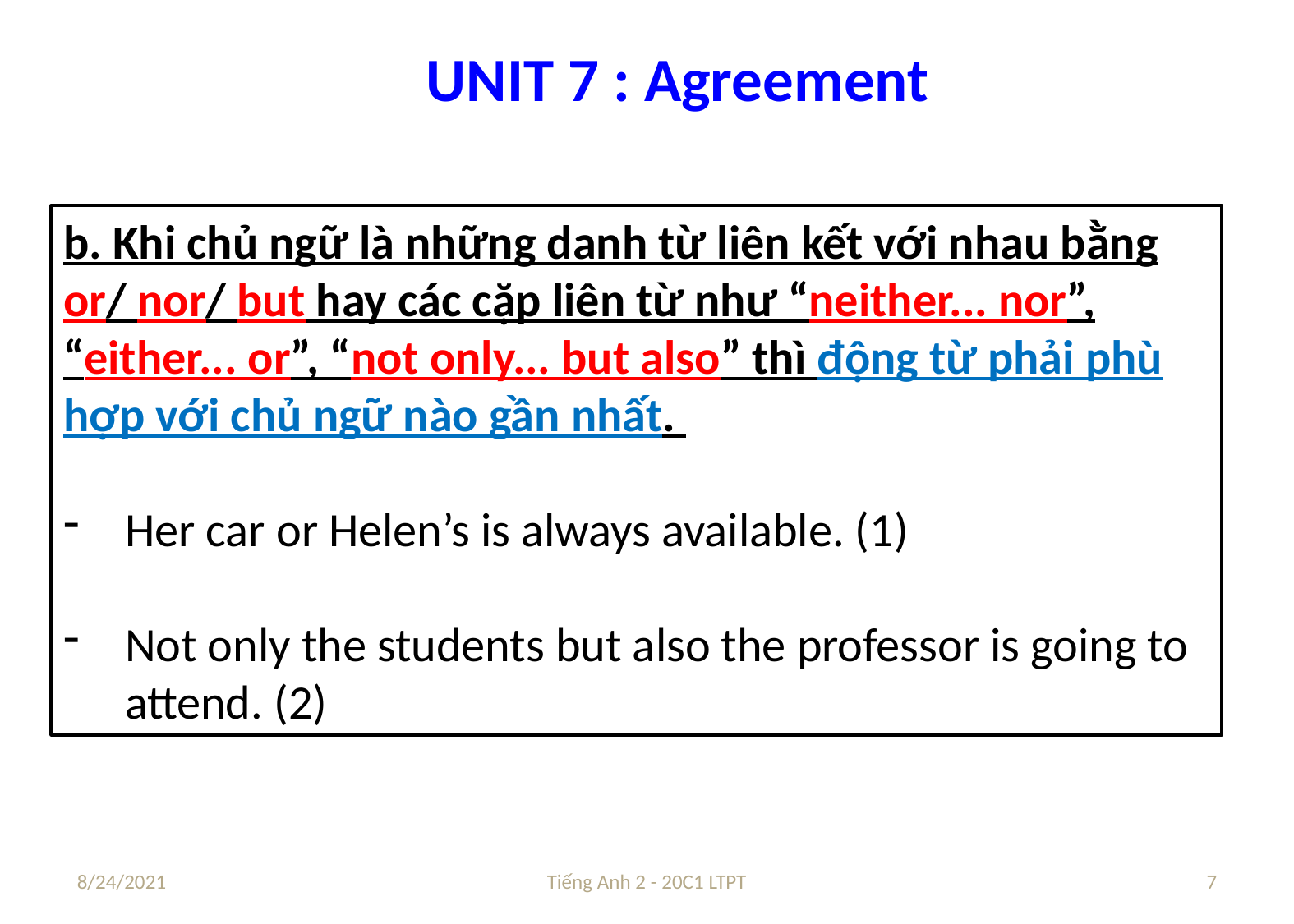

# UNIT 7 : Agreement
b. Khi chủ ngữ là những danh từ liên kết với nhau bằng or/ nor/ but hay các cặp liên từ như “neither... nor”, “either... or”, “not only... but also” thì động từ phải phù hợp với chủ ngữ nào gần nhất.

Her car or Helen’s is always available. (1)

Not only the students but also the professor is going to attend. (2)
8/24/2021
Tiếng Anh 2 - 20C1 LTPT
7